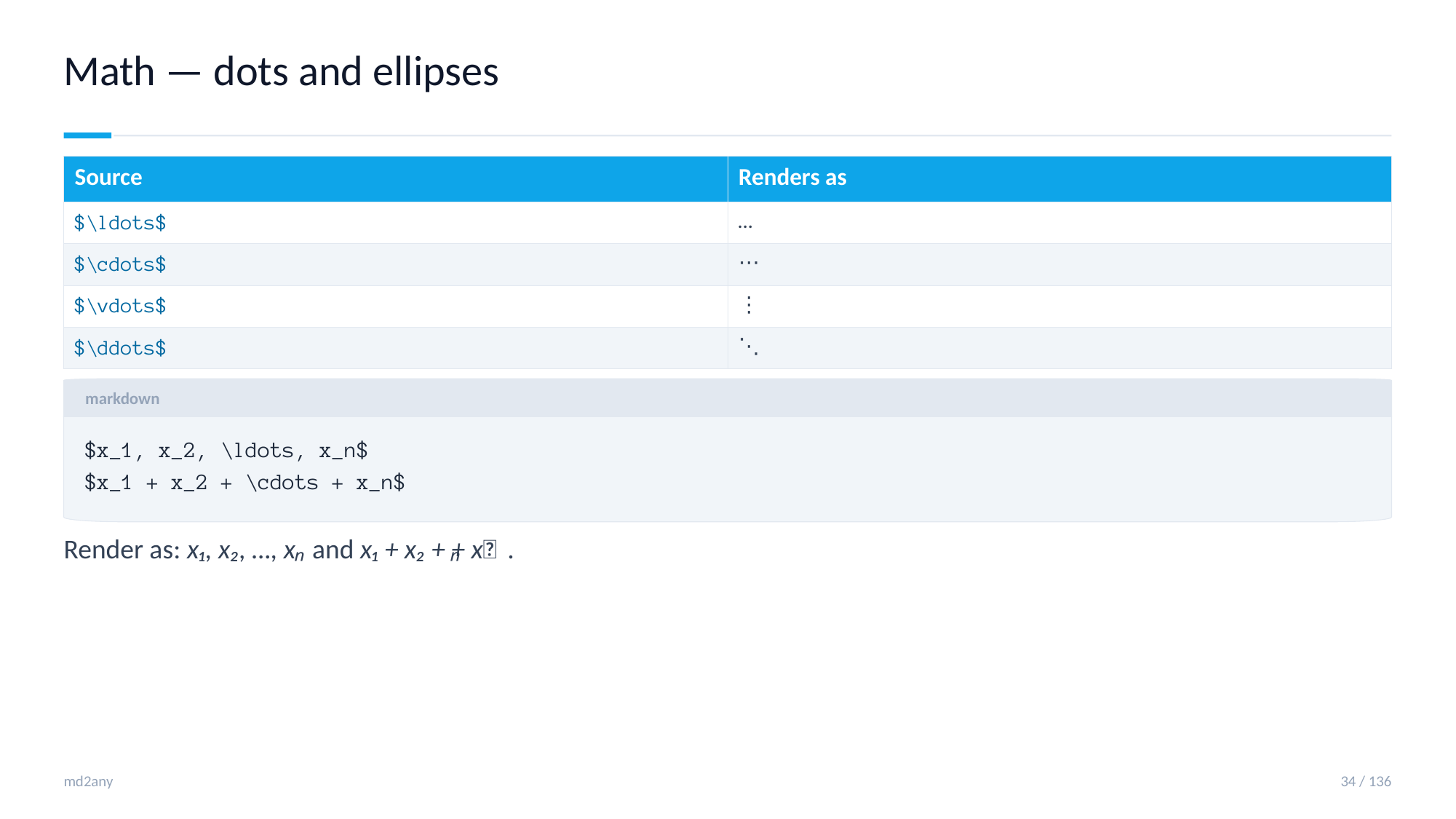

Math — dots and ellipses

| Source | Renders as |
| --- | --- |
| $\ldots$ | … |
| $\cdots$ | ⋯ |
| $\vdots$ | ⋮ |
| $\ddots$ | ⋱ |
markdown
$x_1, x_2, \ldots, x_n$
$x_1 + x_2 + \cdots + x_n$
Render as: x₁, x₂, …, xₙ and x₁ + x₂ + ⋯+ xₙ.
md2any
34 / 136